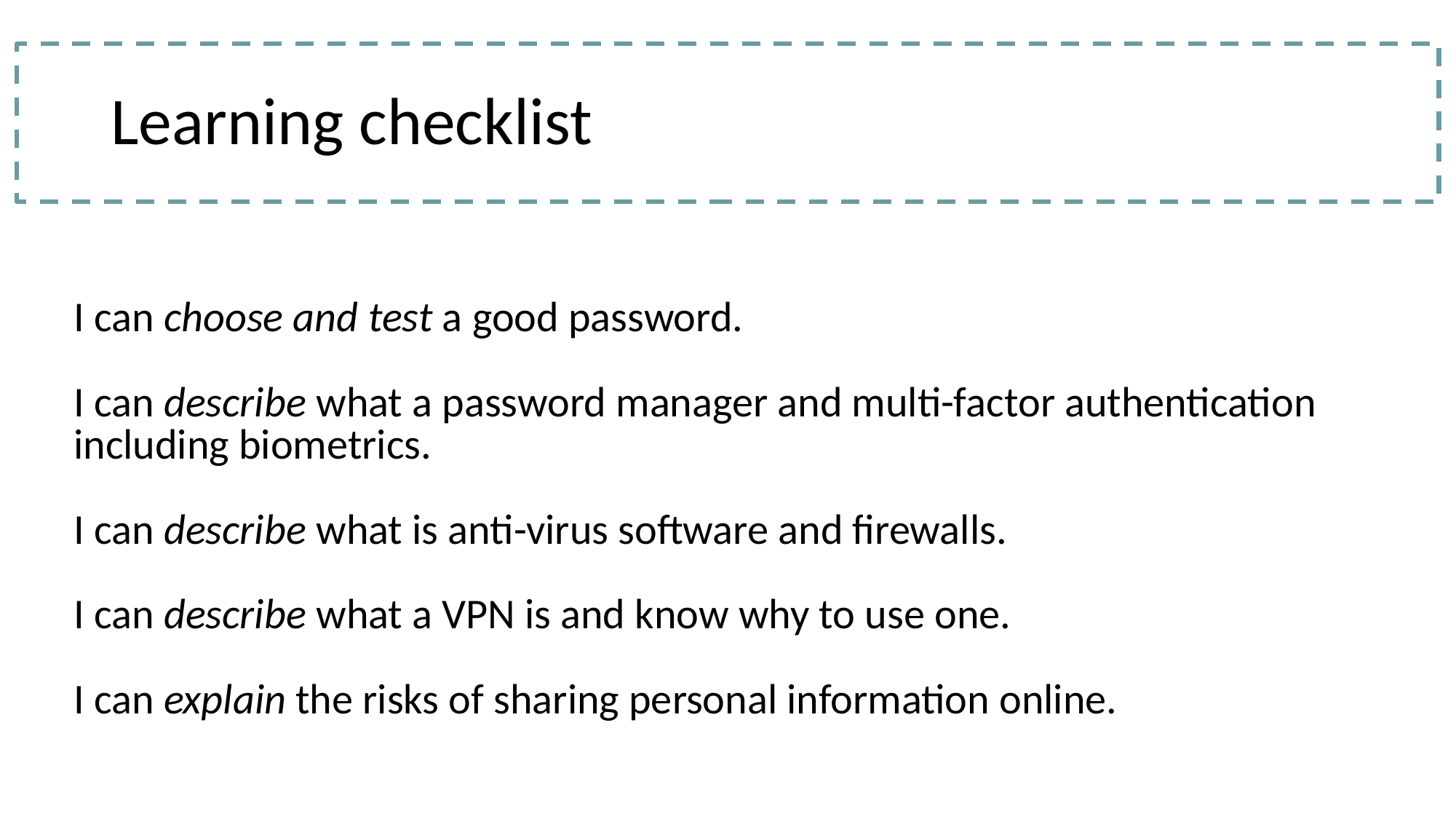

# Learning checklist
| I can choose and test a good password. I can describe what a password manager and multi-factor authentication including biometrics. I can describe what is anti-virus software and firewalls. I can describe what a VPN is and know why to use one. I can explain the risks of sharing personal information online. |
| --- |